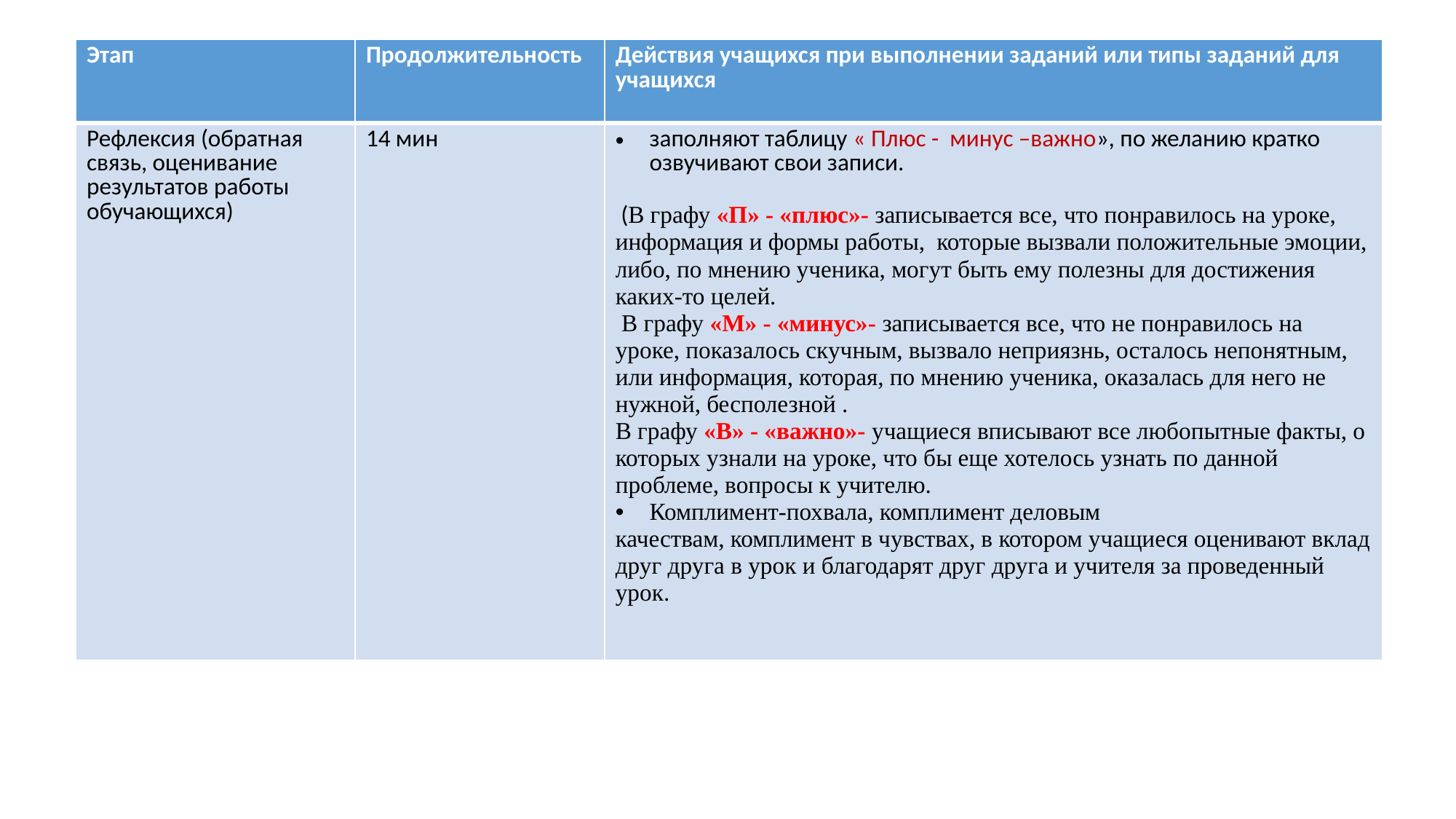

| Этап | Продолжительность | Действия учащихся при выполнении заданий или типы заданий для учащихся |
| --- | --- | --- |
| Рефлексия (обратная связь, оценивание результатов работы обучающихся) | 14 мин | заполняют таблицу « Плюс - минус –важно», по желанию кратко озвучивают свои записи. (В графу «П» - «плюс»- записывается все, что понравилось на уроке, информация и формы работы, которые вызвали положительные эмоции, либо, по мнению ученика, могут быть ему полезны для достижения каких-то целей. В графу «М» - «минус»- записывается все, что не понравилось на уроке, показалось скучным, вызвало неприязнь, осталось непонятным, или информация, которая, по мнению ученика, оказалась для него не нужной, бесполезной . В графу «В» - «важно»- учащиеся вписывают все любопытные факты, о которых узнали на уроке, что бы еще хотелось узнать по данной проблеме, вопросы к учителю. Комплимент-похвала, комплимент деловым качествам, комплимент в чувствах, в котором учащиеся оценивают вклад друг друга в урок и благодарят друг друга и учителя за проведенный урок. |